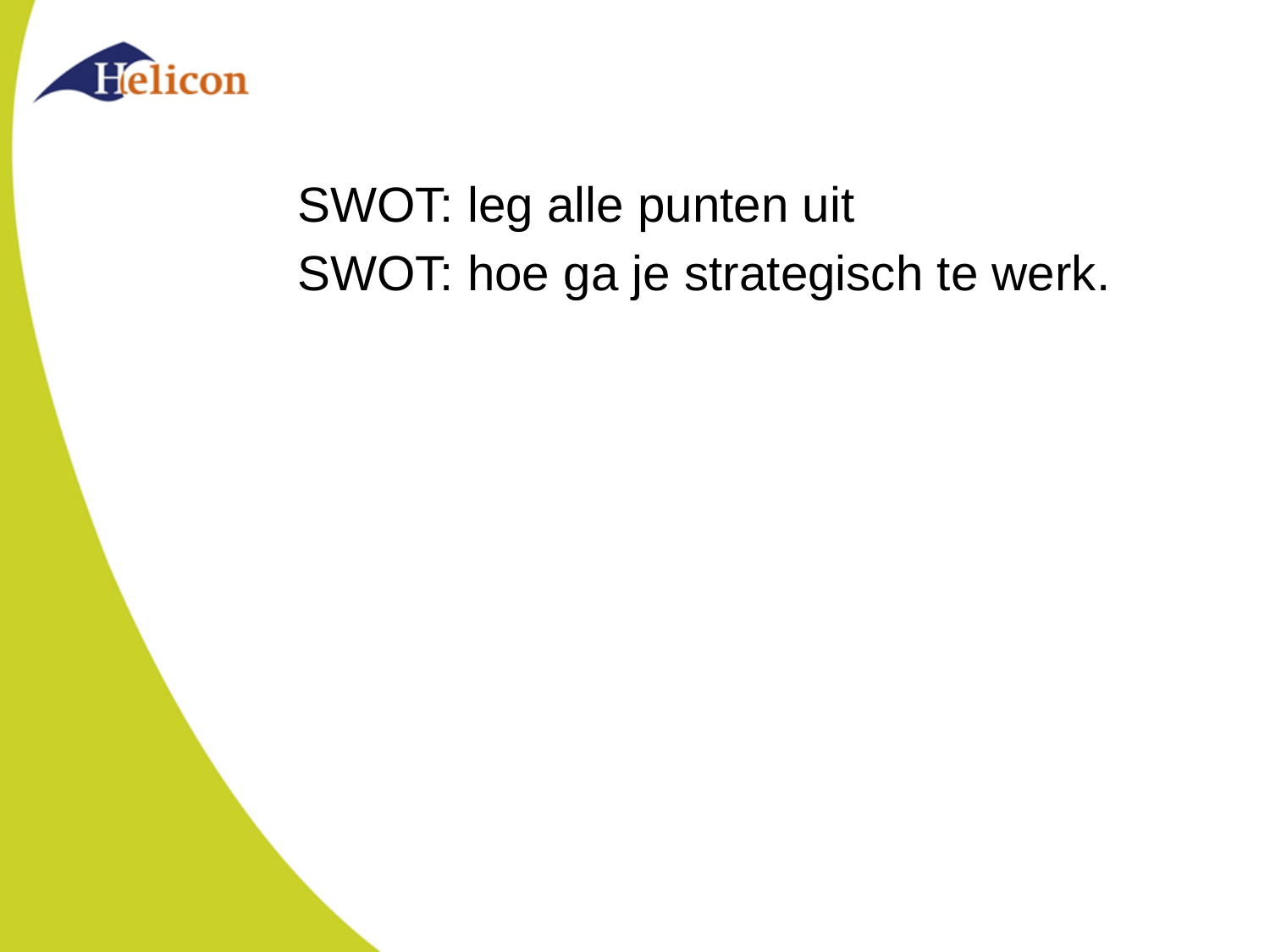

#
SWOT: leg alle punten uit
SWOT: hoe ga je strategisch te werk.